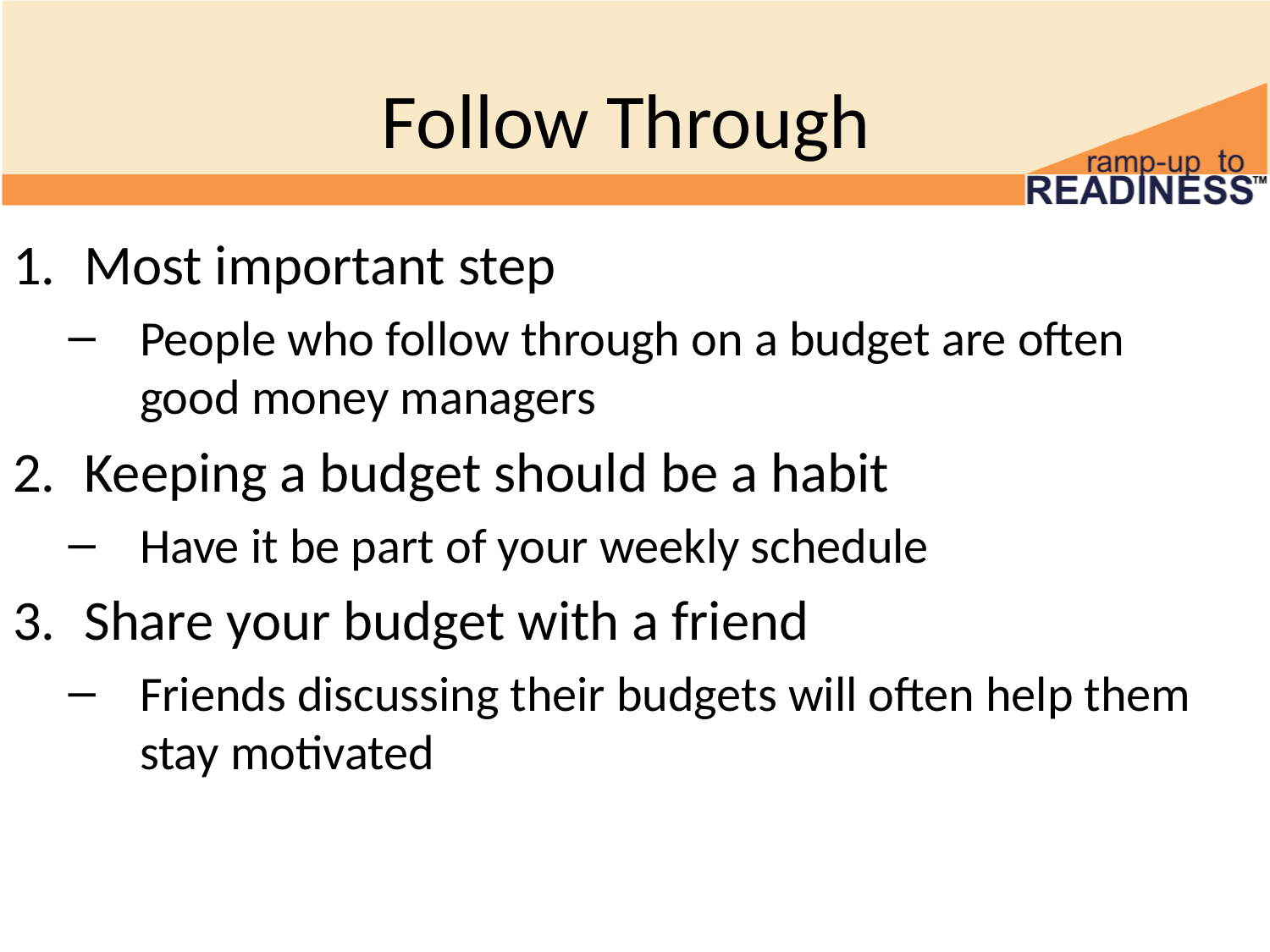

# Follow Through
Most important step
People who follow through on a budget are often good money managers
Keeping a budget should be a habit
Have it be part of your weekly schedule
Share your budget with a friend
Friends discussing their budgets will often help them stay motivated